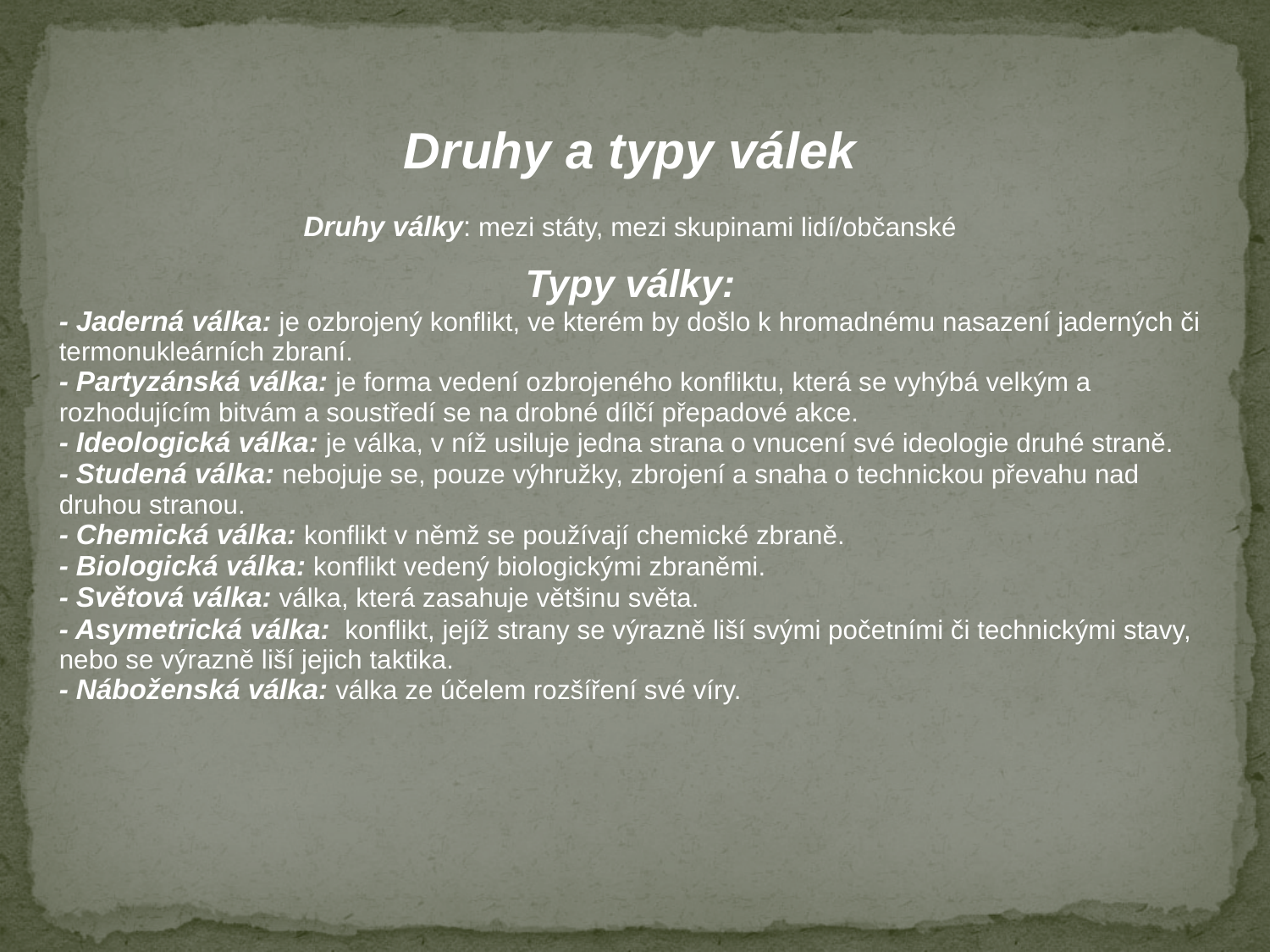

Druhy a typy válek

Druhy války: mezi státy, mezi skupinami lidí/občanské

Typy války:
- Jaderná válka: je ozbrojený konflikt, ve kterém by došlo k hromadnému nasazení jaderných či termonukleárních zbraní.
- Partyzánská válka: je forma vedení ozbrojeného konfliktu, která se vyhýbá velkým a rozhodujícím bitvám a soustředí se na drobné dílčí přepadové akce.
- Ideologická válka: je válka, v níž usiluje jedna strana o vnucení své ideologie druhé straně.
- Studená válka: nebojuje se, pouze výhružky, zbrojení a snaha o technickou převahu nad druhou stranou.
- Chemická válka: konflikt v němž se používají chemické zbraně.
- Biologická válka: konflikt vedený biologickými zbraněmi.
- Světová válka: válka, která zasahuje většinu světa.
- Asymetrická válka:  konflikt, jejíž strany se výrazně liší svými početními či technickými stavy, nebo se výrazně liší jejich taktika.
- Náboženská válka: válka ze účelem rozšíření své víry.